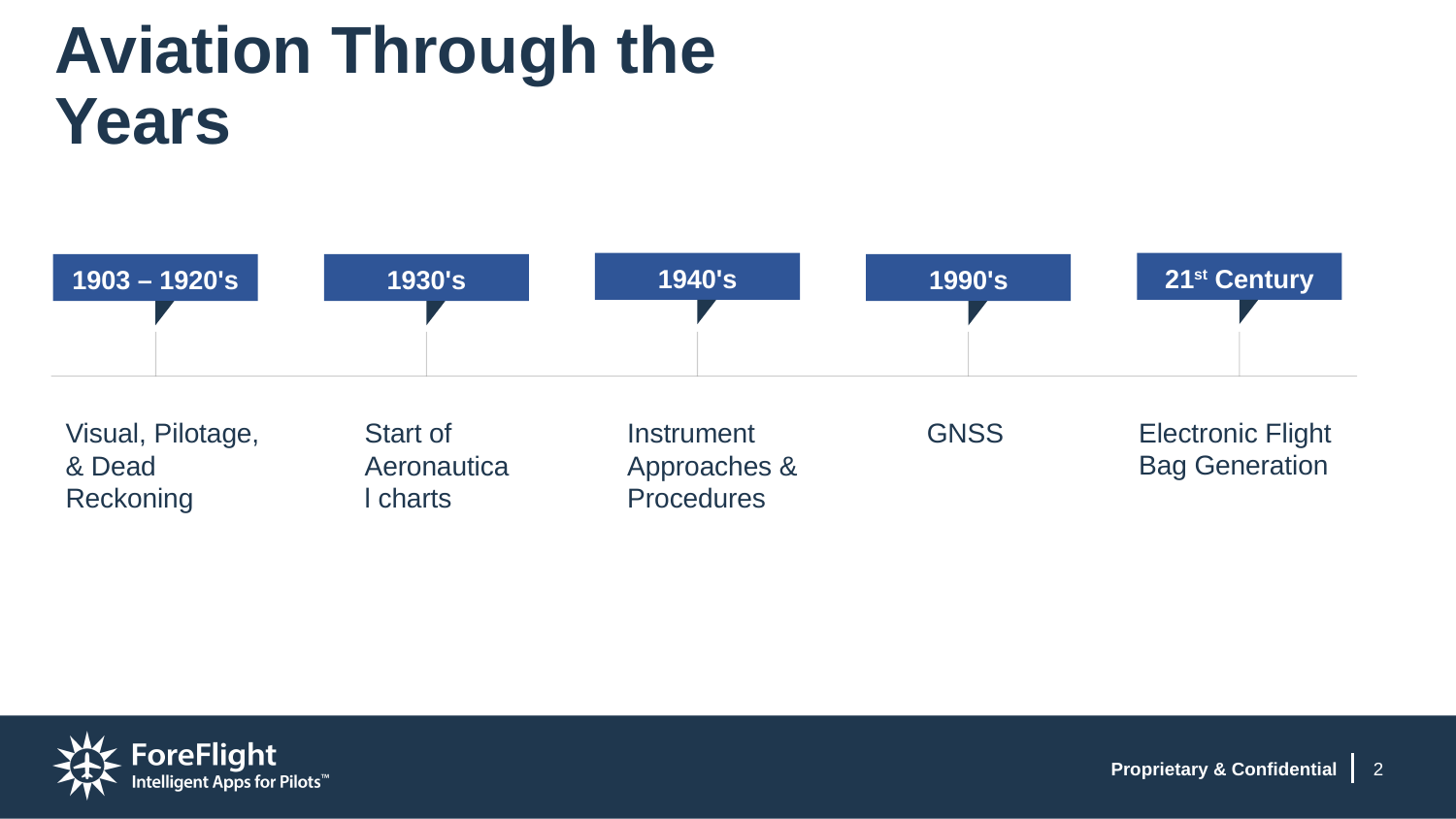

# Aviation Through the Years
1940's

21st Century

1903 – 1920's

1990's

1930's

Visual, Pilotage,
& Dead Reckoning
Start of Aeronautical charts
Instrument Approaches & Procedures
GNSS
Electronic Flight Bag Generation
2